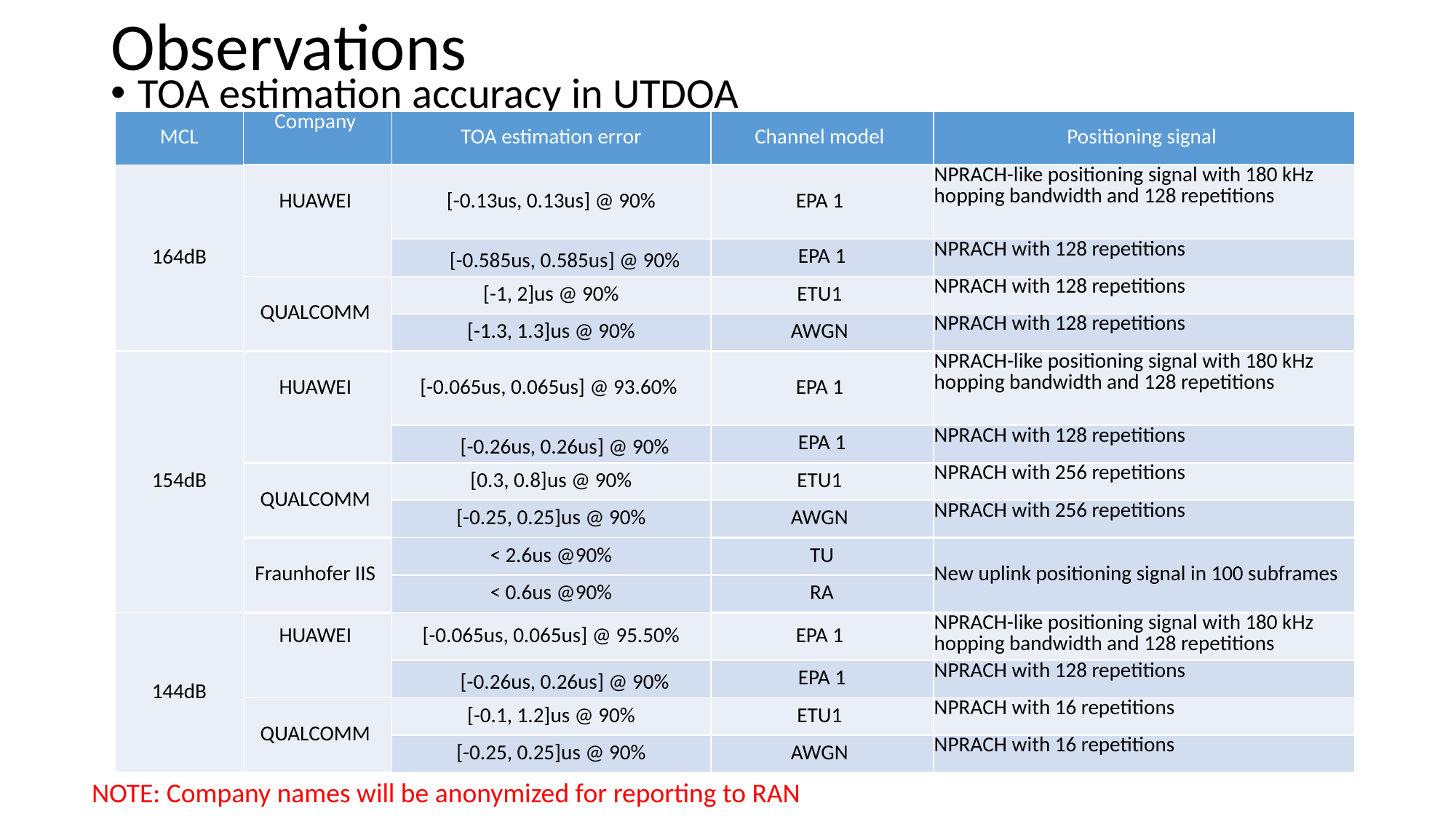

# Observations
TOA estimation accuracy in UTDOA
| MCL | Company | TOA estimation error | Channel model | Positioning signal |
| --- | --- | --- | --- | --- |
| 164dB | HUAWEI | [-0.13us, 0.13us] @ 90% | EPA 1 | NPRACH-like positioning signal with 180 kHz hopping bandwidth and 128 repetitions |
|  |  | [-0.585us, 0.585us] @ 90% | EPA 1 | NPRACH with 128 repetitions |
|  | QUALCOMM | [-1, 2]us @ 90% | ETU1 | NPRACH with 128 repetitions |
|  |  | [-1.3, 1.3]us @ 90% | AWGN | NPRACH with 128 repetitions |
| 154dB | HUAWEI | [-0.065us, 0.065us] @ 93.60% | EPA 1 | NPRACH-like positioning signal with 180 kHz hopping bandwidth and 128 repetitions |
|  |  | [-0.26us, 0.26us] @ 90% | EPA 1 | NPRACH with 128 repetitions |
|  | QUALCOMM | [0.3, 0.8]us @ 90% | ETU1 | NPRACH with 256 repetitions |
|  |  | [-0.25, 0.25]us @ 90% | AWGN | NPRACH with 256 repetitions |
|  | Fraunhofer IIS | < 2.6us @90% | TU | New uplink positioning signal in 100 subframes |
|  |  | < 0.6us @90% | RA |  |
| 144dB | HUAWEI | [-0.065us, 0.065us] @ 95.50% | EPA 1 | NPRACH-like positioning signal with 180 kHz hopping bandwidth and 128 repetitions |
|  |  | [-0.26us, 0.26us] @ 90% | EPA 1 | NPRACH with 128 repetitions |
|  | QUALCOMM | [-0.1, 1.2]us @ 90% | ETU1 | NPRACH with 16 repetitions |
|  |  | [-0.25, 0.25]us @ 90% | AWGN | NPRACH with 16 repetitions |
NOTE: Company names will be anonymized for reporting to RAN